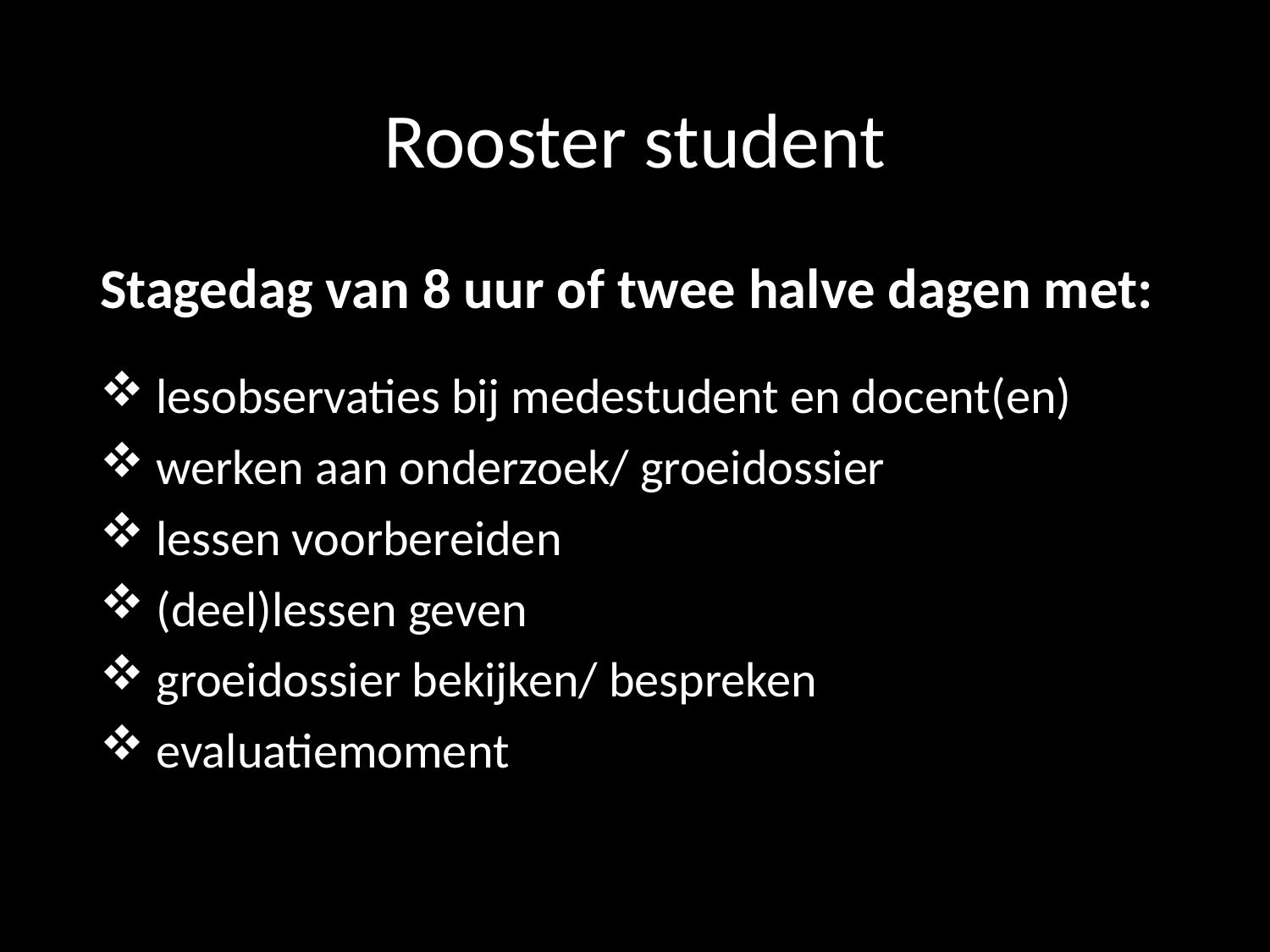

# Rooster student
Stagedag van 8 uur of twee halve dagen met:

 lesobservaties bij medestudent en docent(en)
 werken aan onderzoek/ groeidossier
 lessen voorbereiden
 (deel)lessen geven
 groeidossier bekijken/ bespreken
 evaluatiemoment